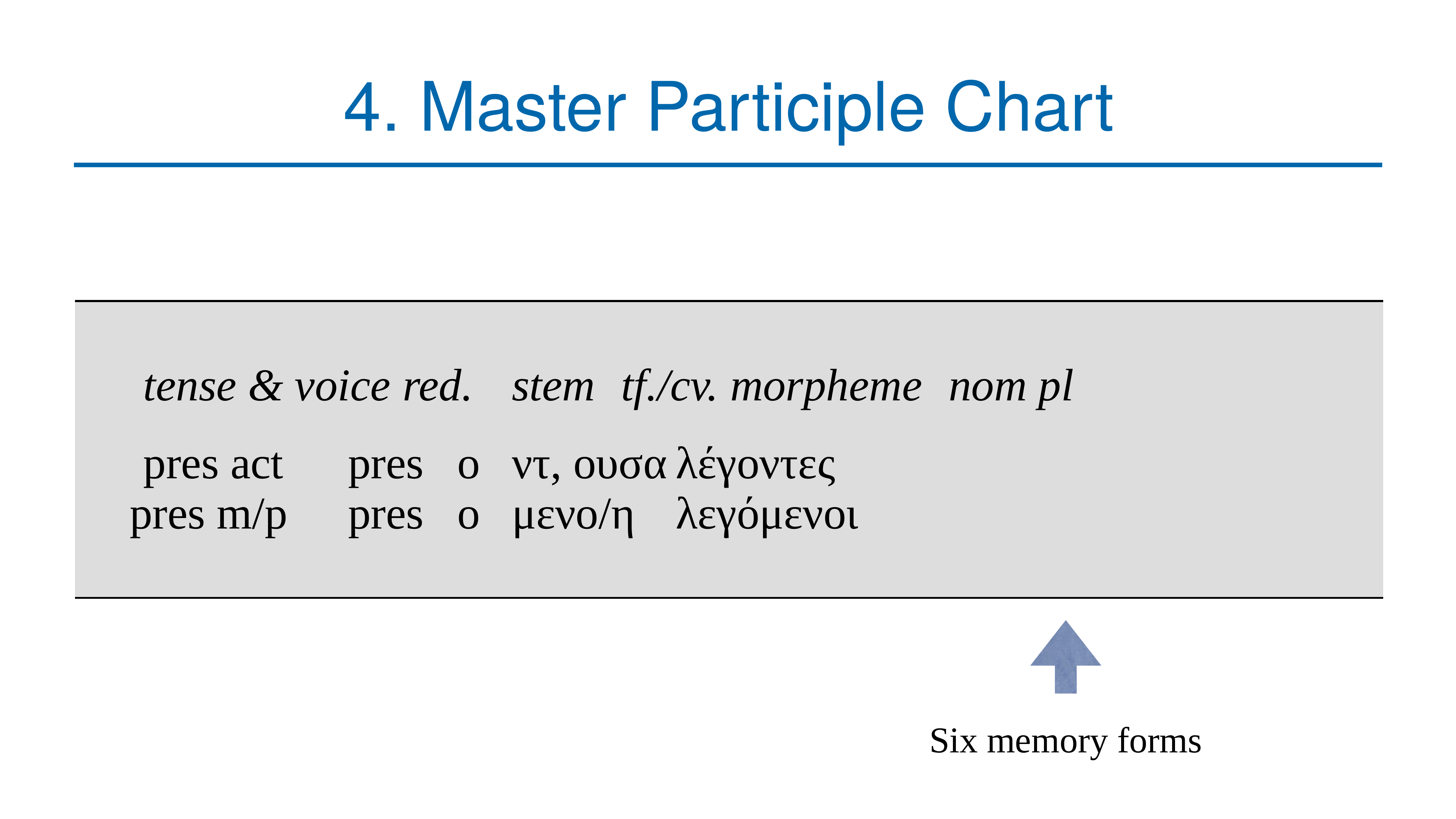

# 4. Master Participle Chart
| tense & voice red. stem tf./cv. morpheme nom pl pres act pres ο ντ, ουσα λέγοντες pres m/p pres ο μενο/η λεγόμενοι |
| --- |

Six memory forms